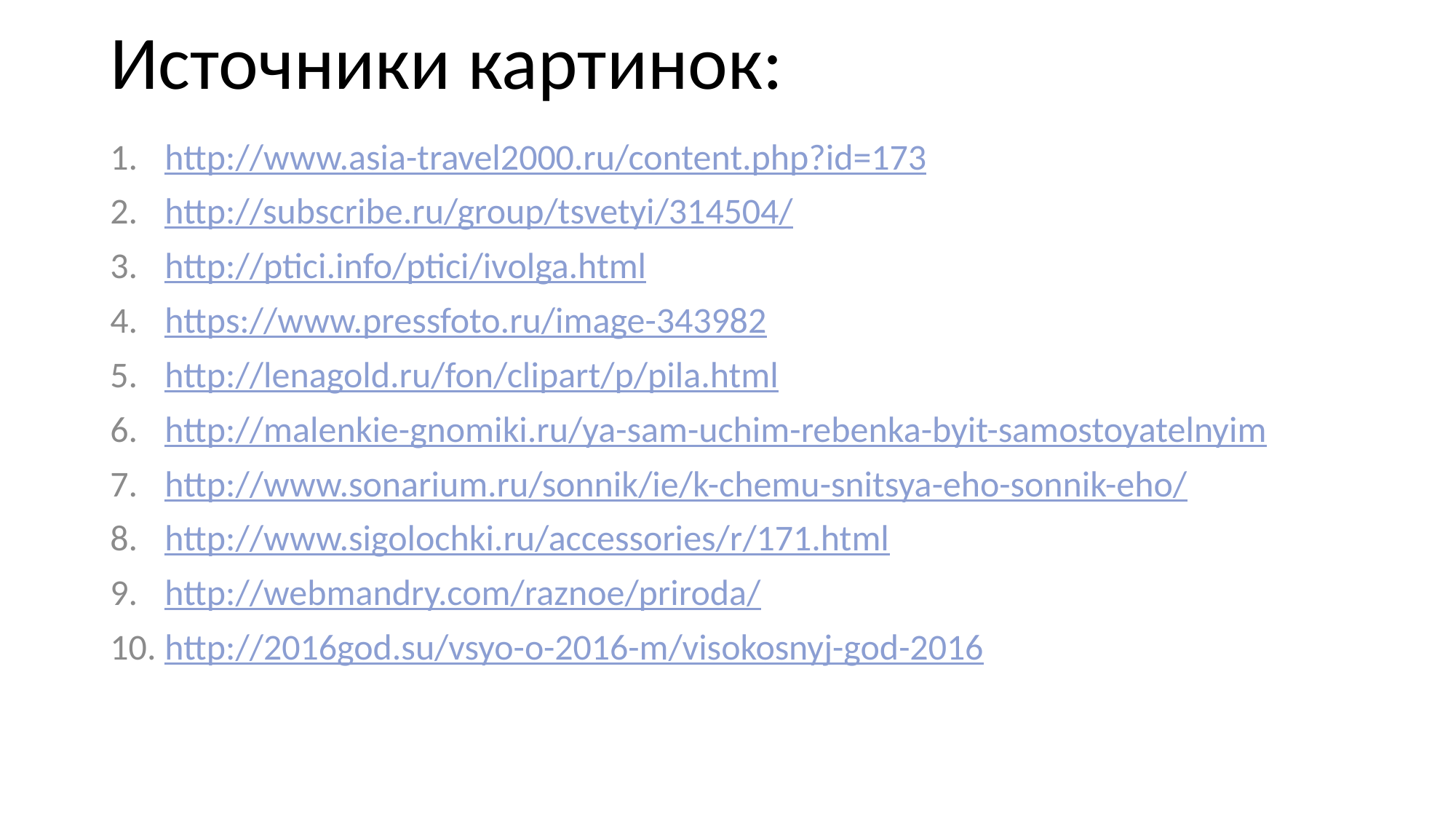

# Источники картинок:
http://www.asia-travel2000.ru/content.php?id=173
http://subscribe.ru/group/tsvetyi/314504/
http://ptici.info/ptici/ivolga.html
https://www.pressfoto.ru/image-343982
http://lenagold.ru/fon/clipart/p/pila.html
http://malenkie-gnomiki.ru/ya-sam-uchim-rebenka-byit-samostoyatelnyim
http://www.sonarium.ru/sonnik/ie/k-chemu-snitsya-eho-sonnik-eho/
http://www.sigolochki.ru/accessories/r/171.html
http://webmandry.com/raznoe/priroda/
http://2016god.su/vsyo-o-2016-m/visokosnyj-god-2016